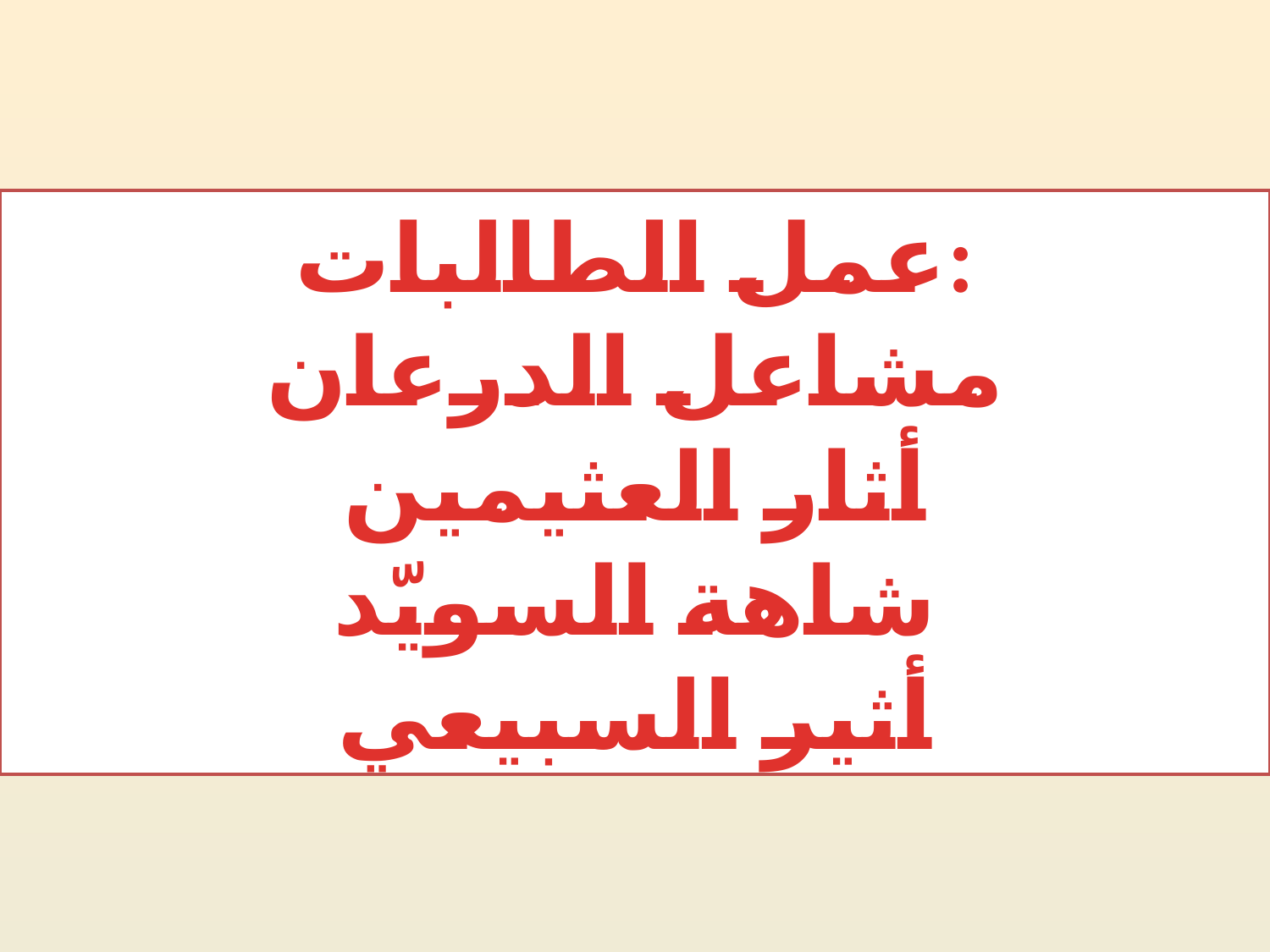

عمل الطالبات:
مشاعل الدرعان
أثار العثيمين
شاهة السويّد
أثير السبيعي